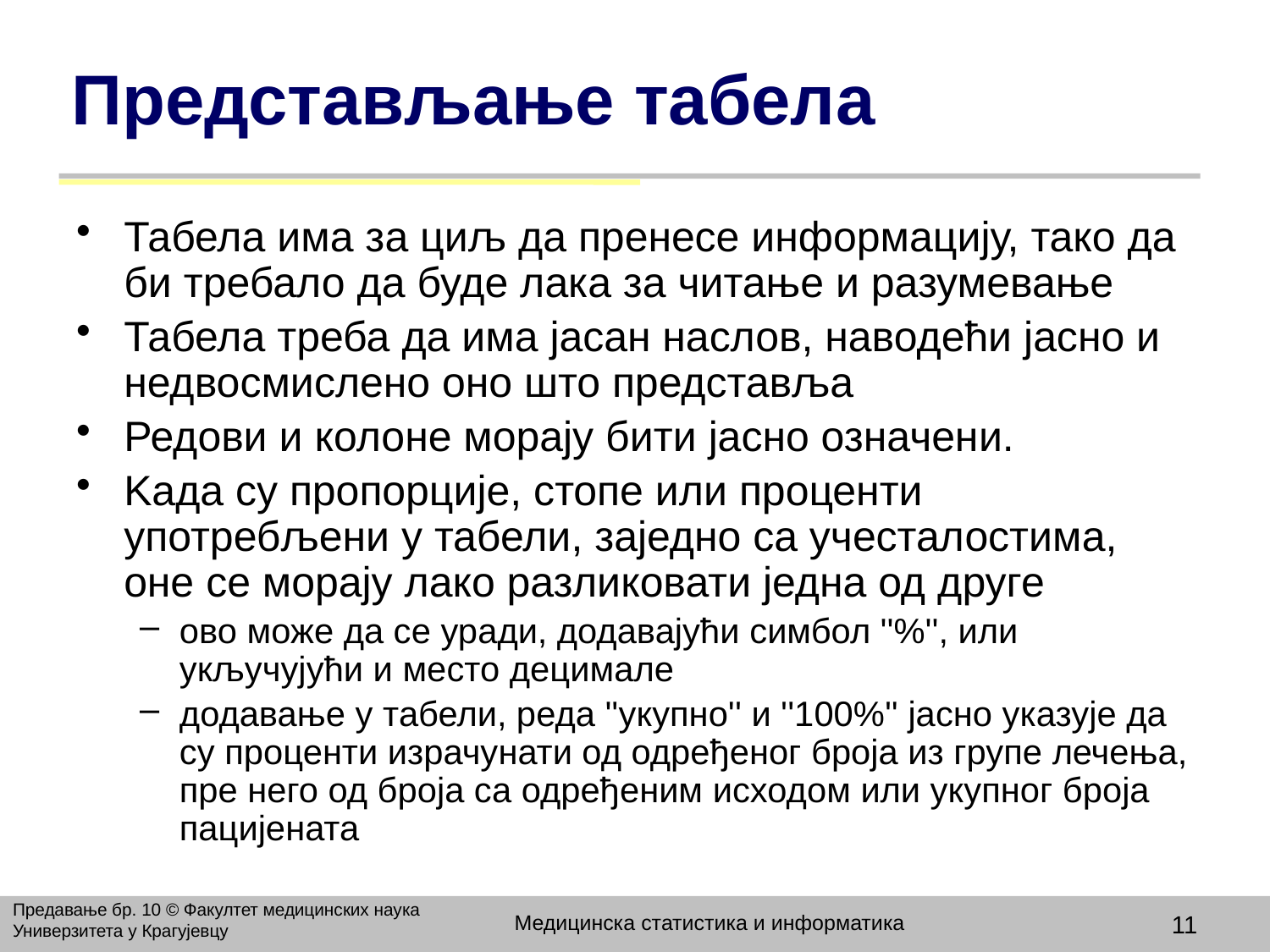

# Представљање табела
Табела има за циљ да пренесе информацију, тако да би требало да буде лака за читање и разумевање
Табела треба да има јасан наслов, наводећи јасно и недвосмислено оно што представља
Редови и колоне морају бити јасно означени.
Kада су пропорције, стопе или проценти употребљени у табели, заједно са учесталостима, оне се морају лако разликовати једна од друге
ово може да се уради, додавајући симбол ''%'', или укључујући и место децимале
додавање у табели, реда ''укупно'' и ''100%'' јасно указује да су проценти израчунати од одређеног броја из групе лечења, пре него од броја са одређеним исходом или укупног броја пацијената
Предавање бр. 10 © Факултет медицинских наука Универзитета у Крагујевцу
Медицинска статистика и информатика
11